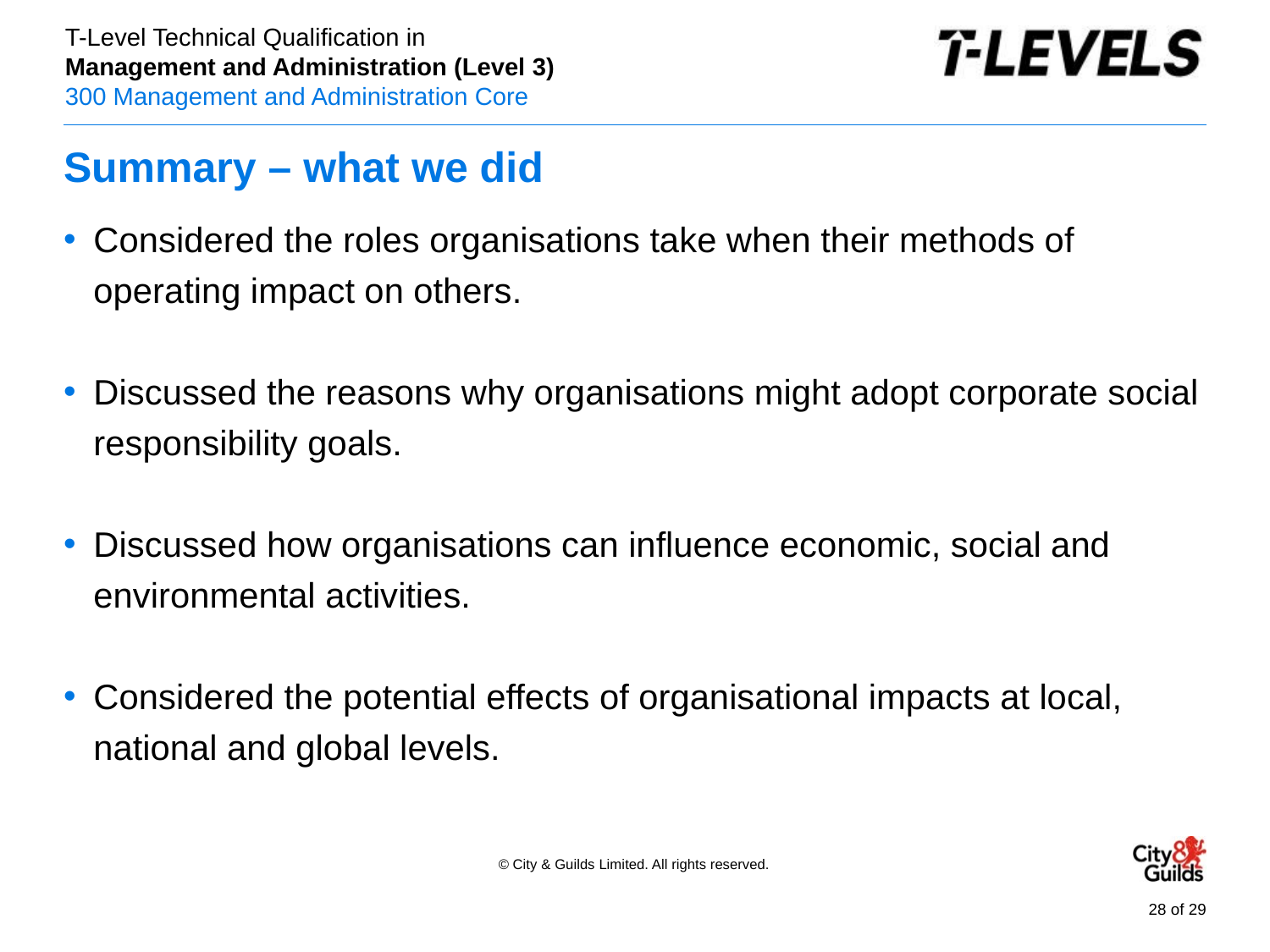

# Summary – what we did
Considered the roles organisations take when their methods of  operating impact on others.

Discussed the reasons why organisations might adopt corporate social responsibility goals.

Discussed how organisations can influence economic, social and environmental activities.

Considered the potential effects of organisational impacts at local, national and global levels.